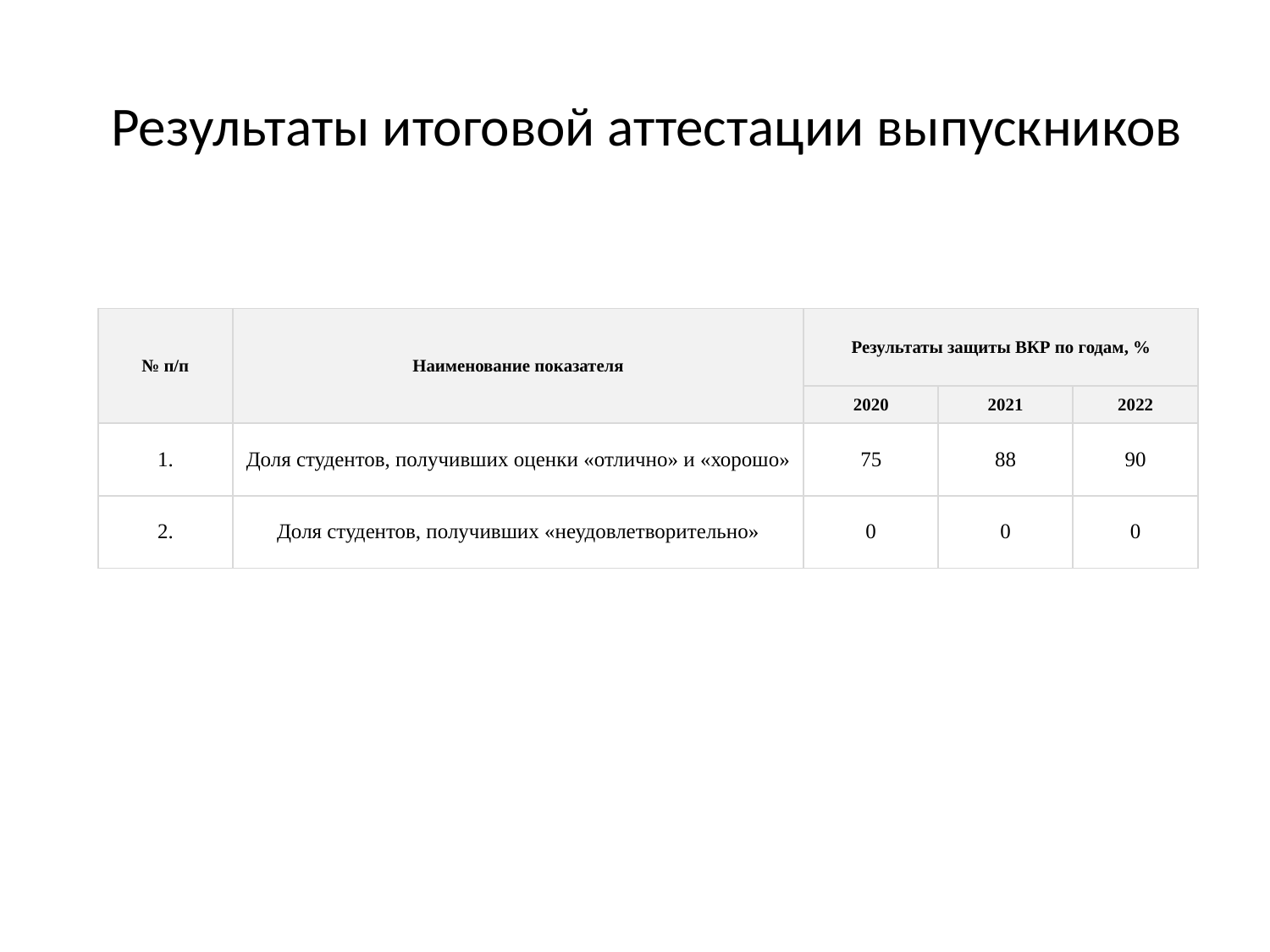

# Результаты итоговой аттестации выпускников
| № п/п | Наименование показателя | Результаты защиты ВКР по годам, % |  |  |
| --- | --- | --- | --- | --- |
|  |  | 2020 | 2021 | 2022 |
| 1. | Доля студентов, получивших оценки «отлично» и «хорошо» | 75 | 88 | 90 |
| 2. | Доля студентов, получивших «неудовлетворительно» | 0 | 0 | 0 |